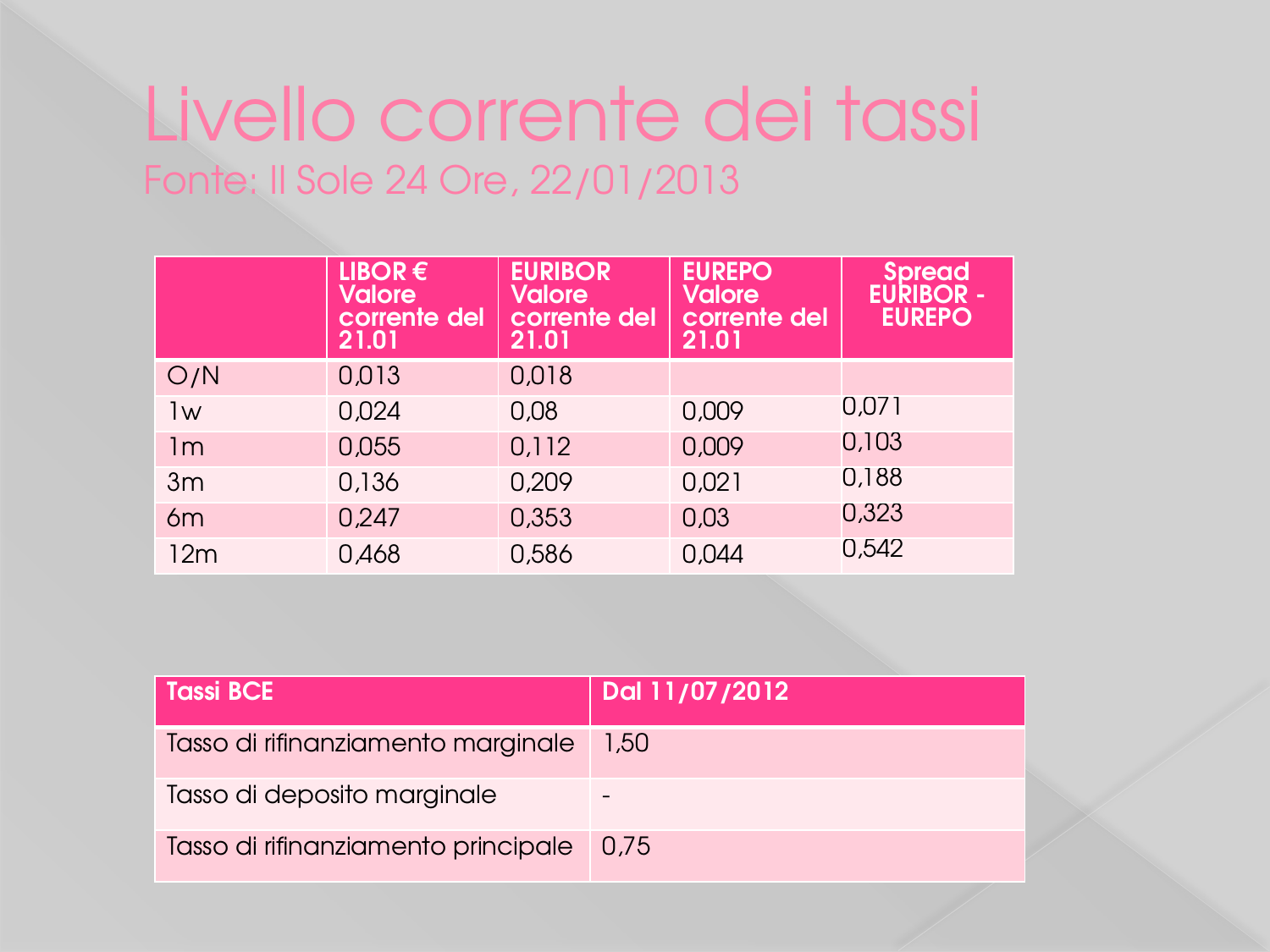

# Livello corrente dei tassi Fonte: Il Sole 24 Ore, 22/01/2013
|  | LIBOR € Valore corrente del 21.01 | EURIBOR Valore corrente del 21.01 | EUREPO Valore corrente del 21.01 | Spread EURIBOR - EUREPO |
| --- | --- | --- | --- | --- |
| O/N | 0,013 | 0,018 |  |  |
| 1w | 0,024 | 0,08 | 0,009 | 0,071 |
| 1m | 0,055 | 0,112 | 0,009 | 0,103 |
| 3m | 0,136 | 0,209 | 0,021 | 0,188 |
| 6m | 0,247 | 0,353 | 0,03 | 0,323 |
| 12m | 0,468 | 0,586 | 0,044 | 0,542 |
| Tassi BCE | Dal 11/07/2012 |
| --- | --- |
| Tasso di rifinanziamento marginale | 1,50 |
| Tasso di deposito marginale | - |
| Tasso di rifinanziamento principale | 0,75 |